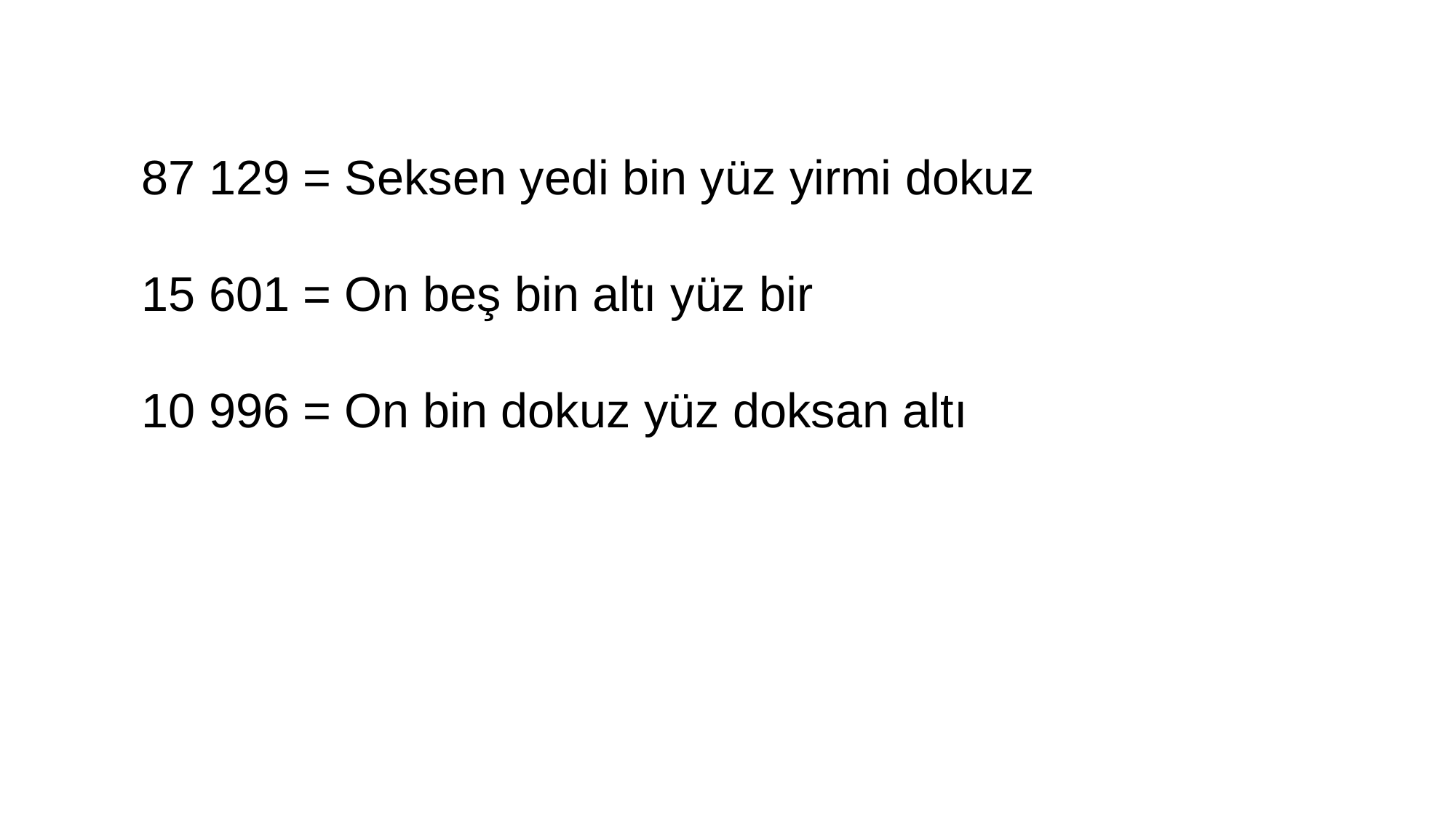

87 129 = Seksen yedi bin yüz yirmi dokuz

15 601 = On beş bin altı yüz bir

10 996 = On bin dokuz yüz doksan altı